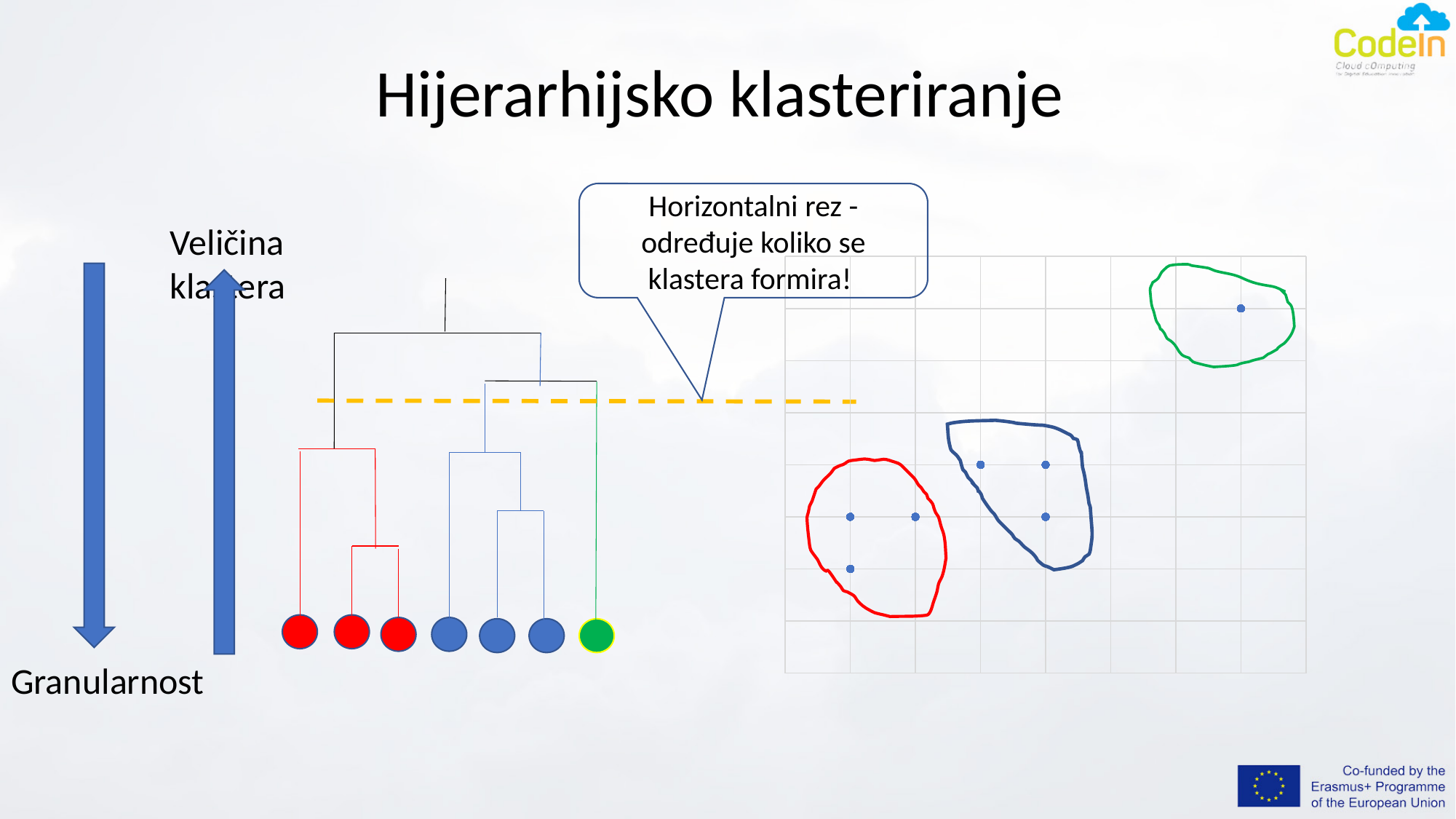

# Hijerarhijsko klasteriranje

Horizontalni rez - određuje koliko se klastera formira!
Veličina klastera

### Chart

| Category | Y |
|---|---|

Granularnost